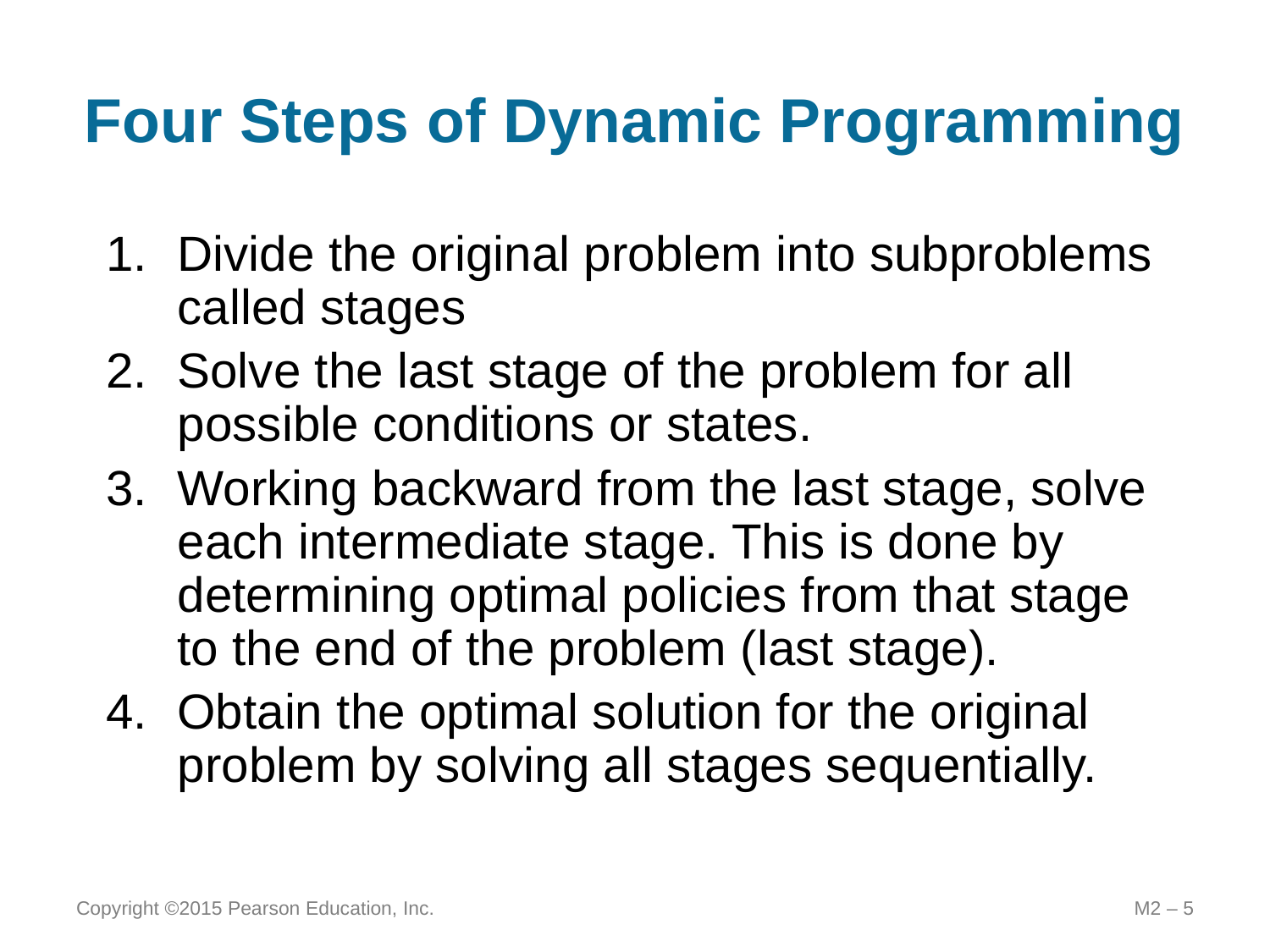

# Four Steps of Dynamic Programming
Divide the original problem into subproblems called stages
Solve the last stage of the problem for all possible conditions or states.
Working backward from the last stage, solve each intermediate stage. This is done by determining optimal policies from that stage to the end of the problem (last stage).
Obtain the optimal solution for the original problem by solving all stages sequentially.
Copyright ©2015 Pearson Education, Inc.
M2 – 5